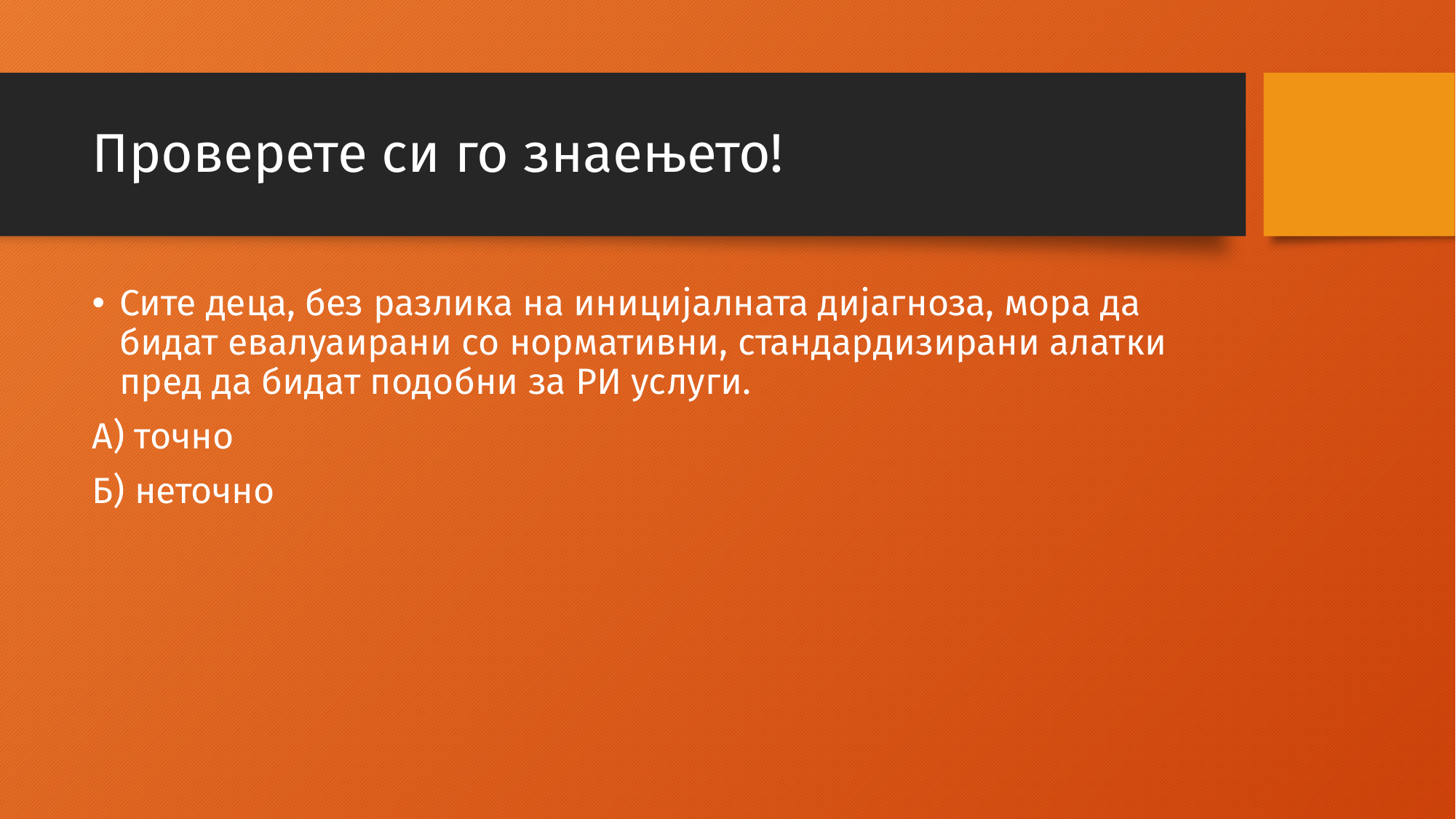

# Проверете си го знаењето!
Сите деца, без разлика на иницијалната дијагноза, мора да бидат евалуаирани со нормативни, стандардизирани алатки пред да бидат подобни за РИ услуги.
А) точно
Б) неточно